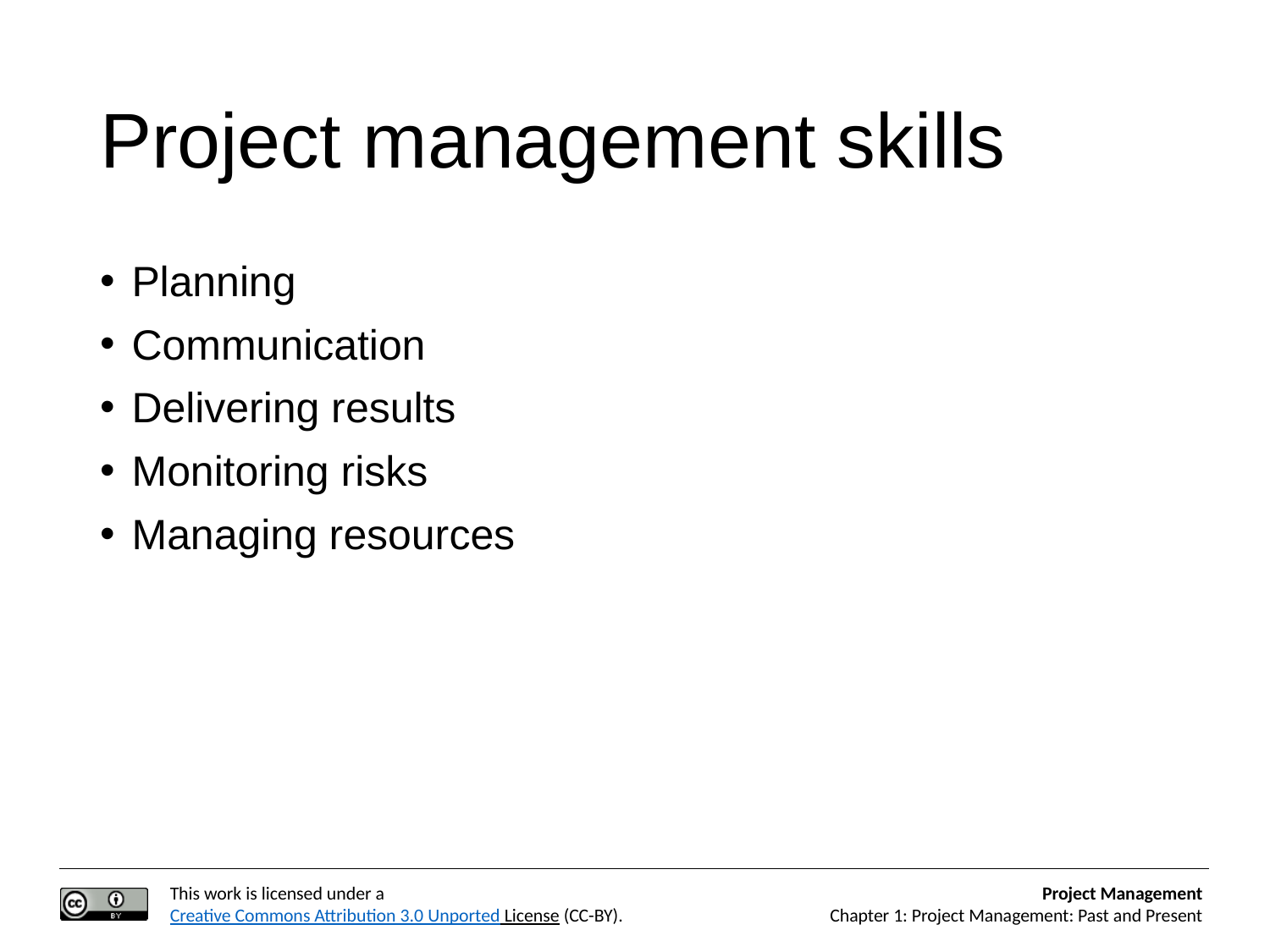

# Project management skills
Planning
Communication
Delivering results
Monitoring risks
Managing resources